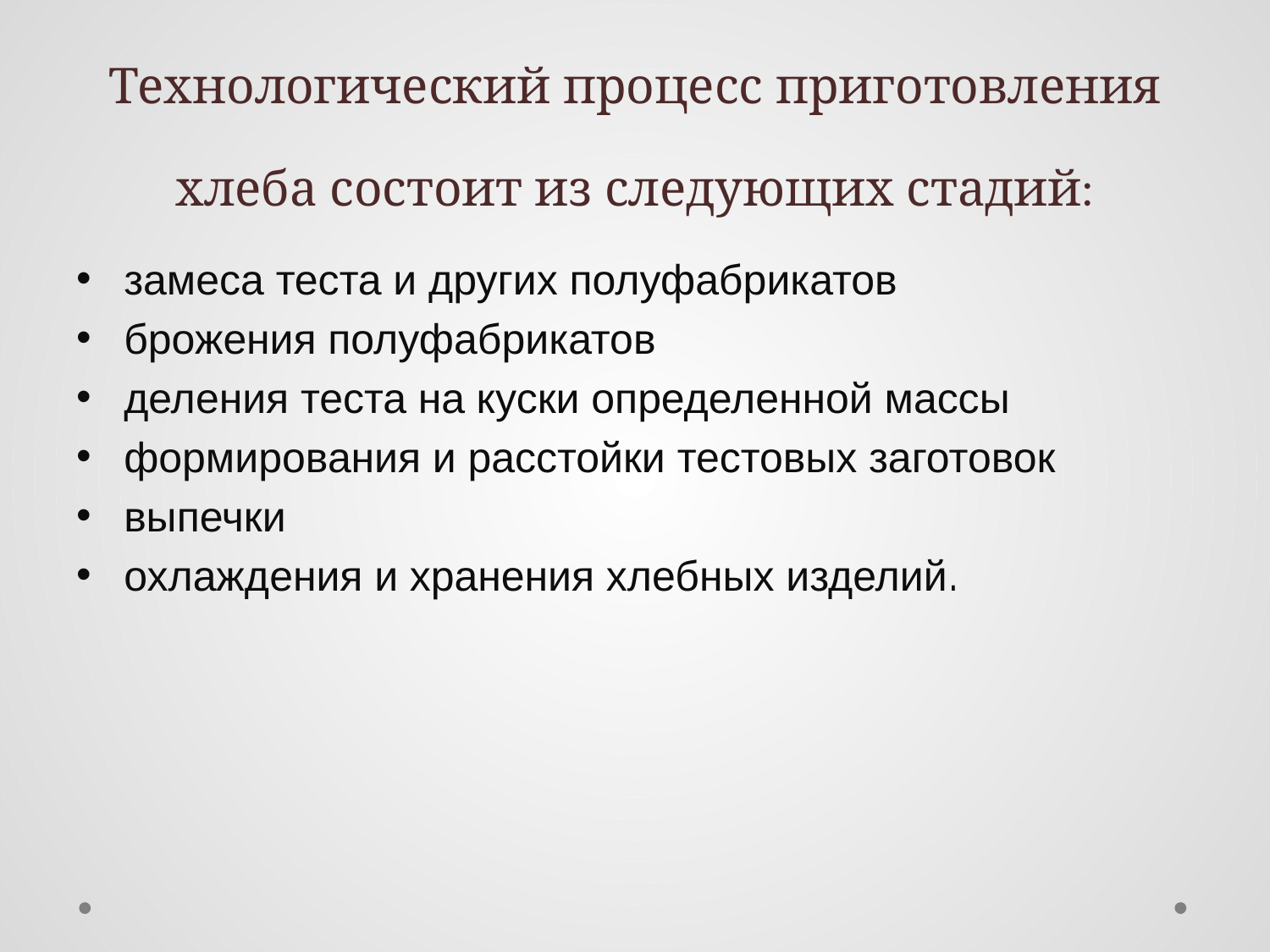

# Технологический процесс приготовления хлеба состоит из следующих стадий:
замеса теста и других полуфабрикатов
брожения полуфабрикатов
деления теста на куски определенной массы
формирования и расстойки тестовых заготовок
выпечки
охлаждения и хранения хлебных изделий.